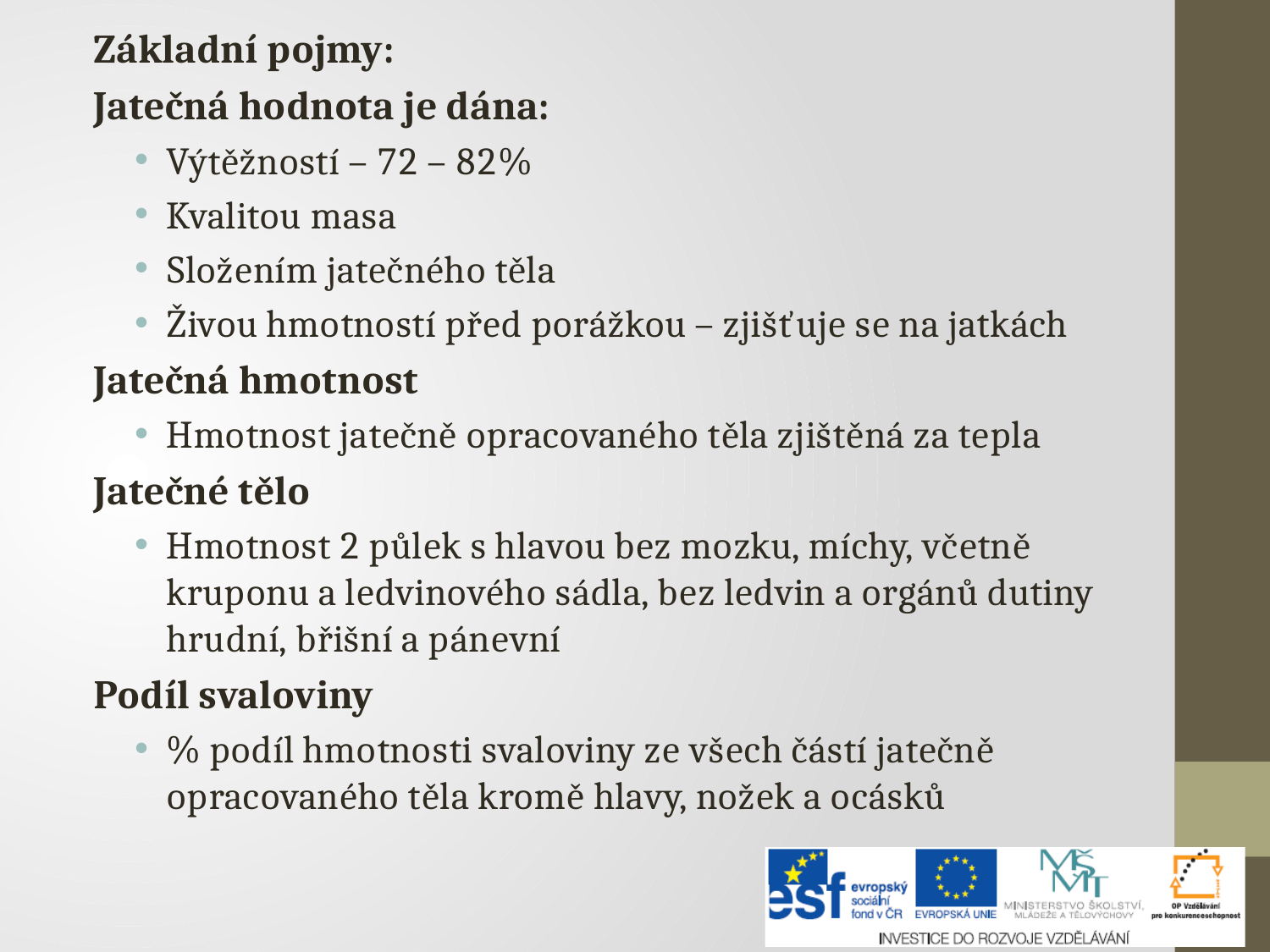

Základní pojmy:
Jatečná hodnota je dána:
Výtěžností – 72 – 82%
Kvalitou masa
Složením jatečného těla
Živou hmotností před porážkou – zjišťuje se na jatkách
Jatečná hmotnost
Hmotnost jatečně opracovaného těla zjištěná za tepla
Jatečné tělo
Hmotnost 2 půlek s hlavou bez mozku, míchy, včetně kruponu a ledvinového sádla, bez ledvin a orgánů dutiny hrudní, břišní a pánevní
Podíl svaloviny
% podíl hmotnosti svaloviny ze všech částí jatečně opracovaného těla kromě hlavy, nožek a ocásků